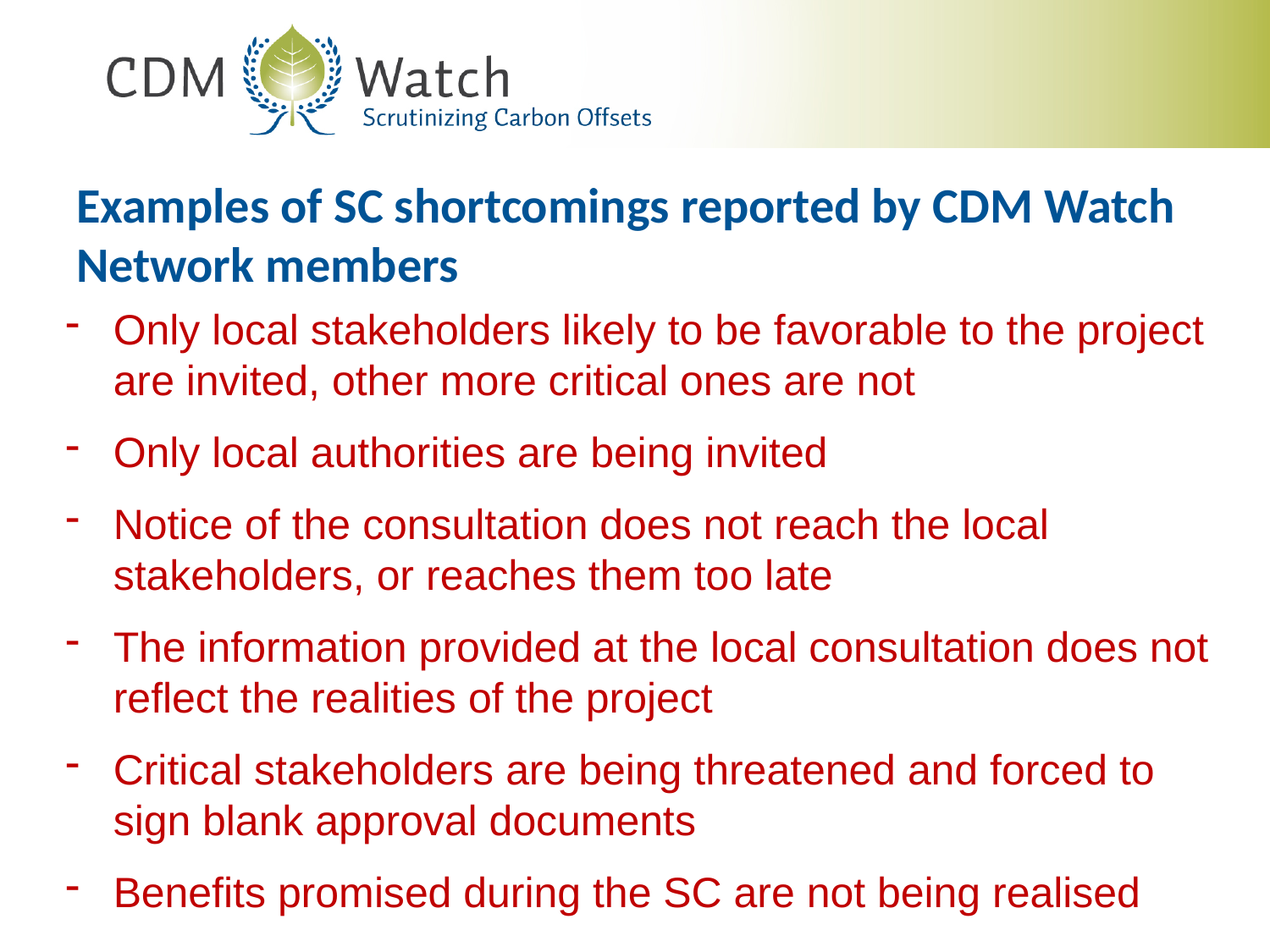

# Examples of SC shortcomings reported by CDM Watch Network members
Only local stakeholders likely to be favorable to the project are invited, other more critical ones are not
Only local authorities are being invited
Notice of the consultation does not reach the local stakeholders, or reaches them too late
The information provided at the local consultation does not reflect the realities of the project
Critical stakeholders are being threatened and forced to sign blank approval documents
Benefits promised during the SC are not being realised